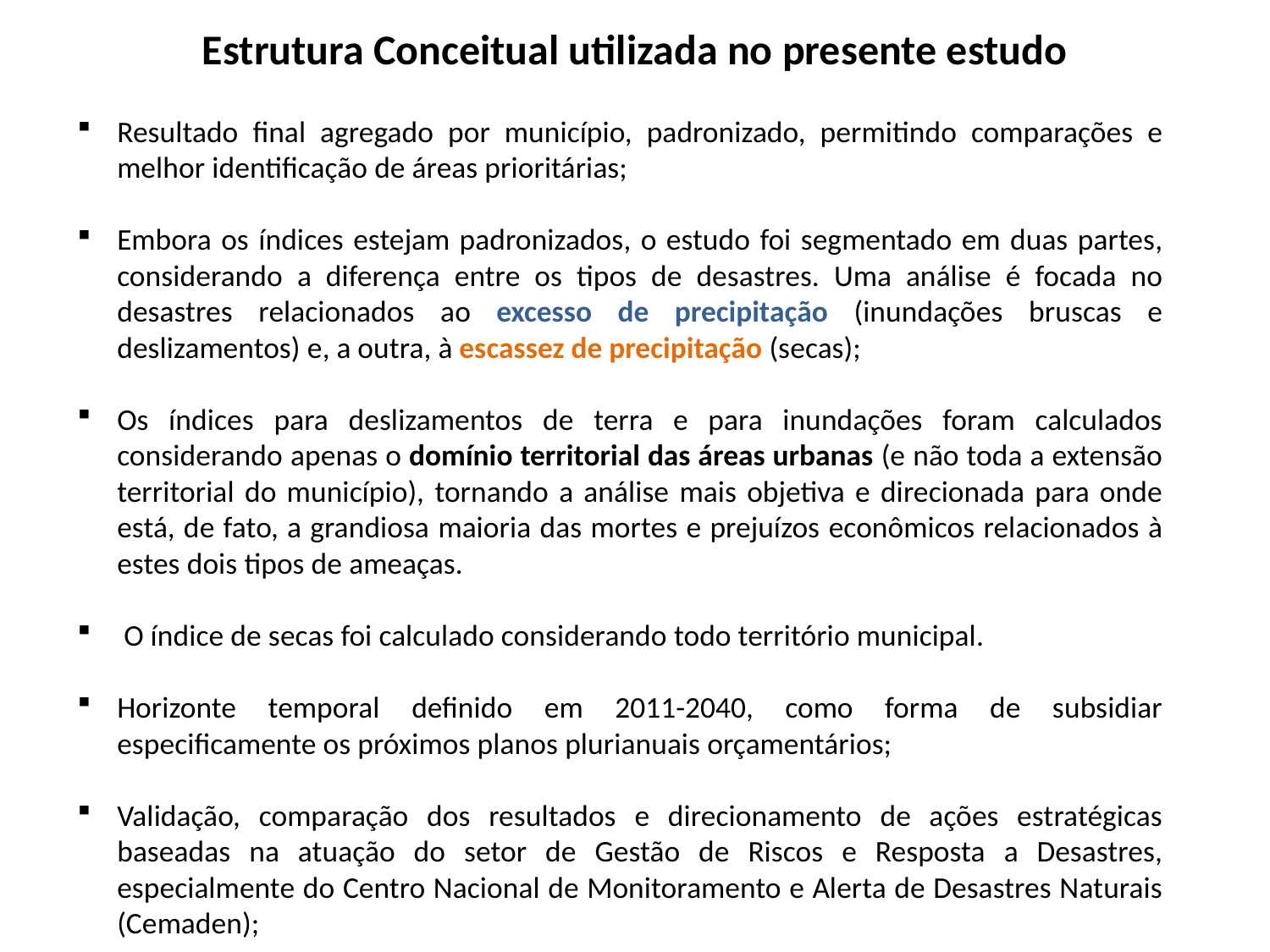

Estrutura Conceitual utilizada no presente estudo
Resultado final agregado por município, padronizado, permitindo comparações e melhor identificação de áreas prioritárias;

Embora os índices estejam padronizados, o estudo foi segmentado em duas partes, considerando a diferença entre os tipos de desastres. Uma análise é focada no desastres relacionados ao excesso de precipitação (inundações bruscas e deslizamentos) e, a outra, à escassez de precipitação (secas);

Os índices para deslizamentos de terra e para inundações foram calculados considerando apenas o domínio territorial das áreas urbanas (e não toda a extensão territorial do município), tornando a análise mais objetiva e direcionada para onde está, de fato, a grandiosa maioria das mortes e prejuízos econômicos relacionados à estes dois tipos de ameaças.

 O índice de secas foi calculado considerando todo território municipal.

Horizonte temporal definido em 2011-2040, como forma de subsidiar especificamente os próximos planos plurianuais orçamentários;

Validação, comparação dos resultados e direcionamento de ações estratégicas baseadas na atuação do setor de Gestão de Riscos e Resposta a Desastres, especialmente do Centro Nacional de Monitoramento e Alerta de Desastres Naturais (Cemaden);